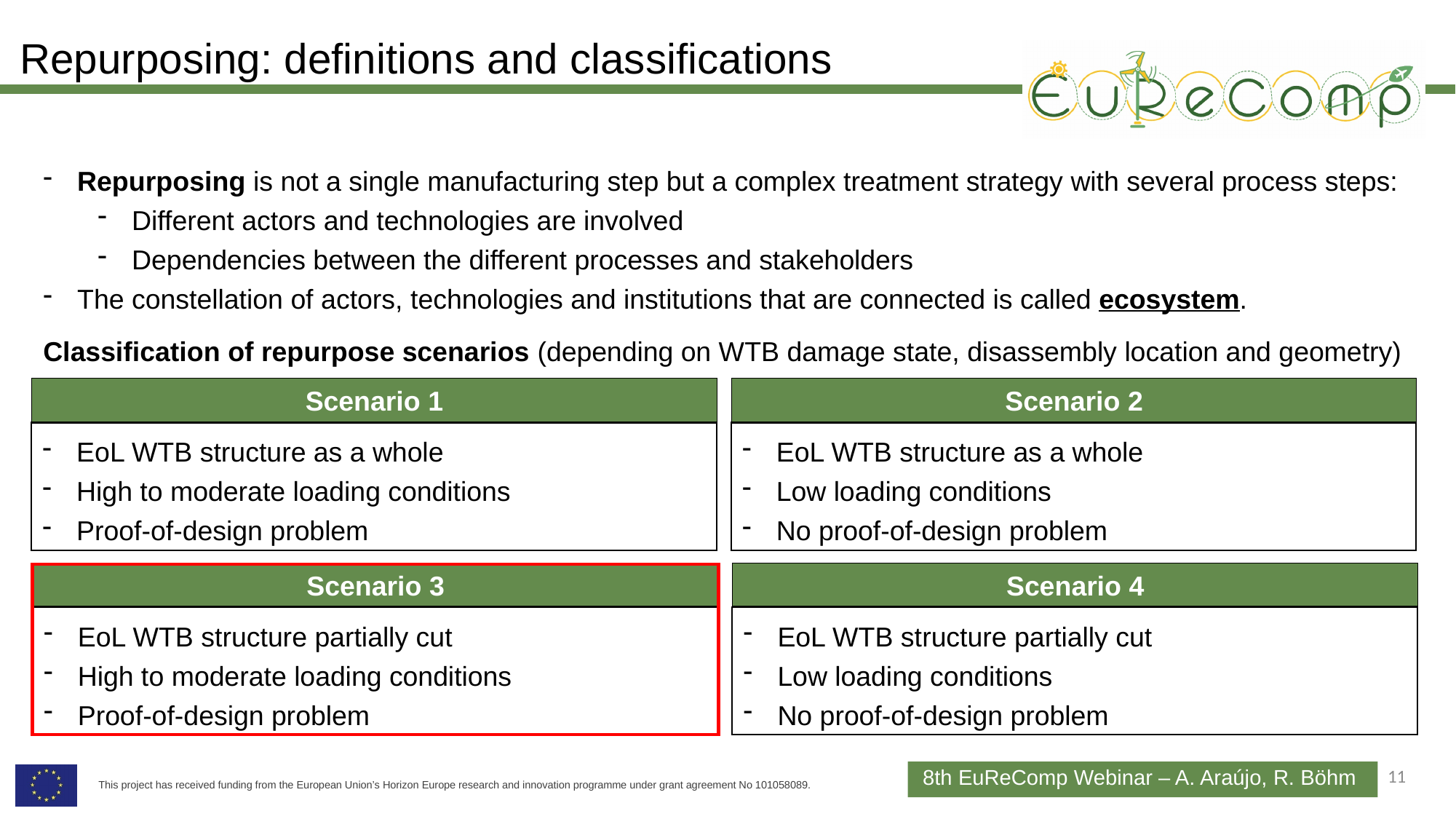

# Repurposing: definitions and classifications
Repurposing is not a single manufacturing step but a complex treatment strategy with several process steps:
Different actors and technologies are involved
Dependencies between the different processes and stakeholders
The constellation of actors, technologies and institutions that are connected is called ecosystem.

Classification of repurpose scenarios (depending on WTB damage state, disassembly location and geometry)
Scenario 1
Scenario 2

EoL WTB structure as a whole
High to moderate loading conditions
Proof-of-design problem
EoL WTB structure as a whole
Low loading conditions
No proof-of-design problem
Scenario 3
Scenario 4

EoL WTB structure partially cut
High to moderate loading conditions
Proof-of-design problem
EoL WTB structure partially cut
Low loading conditions
No proof-of-design problem
11
8th EuReComp Webinar – A. Araújo, R. Böhm